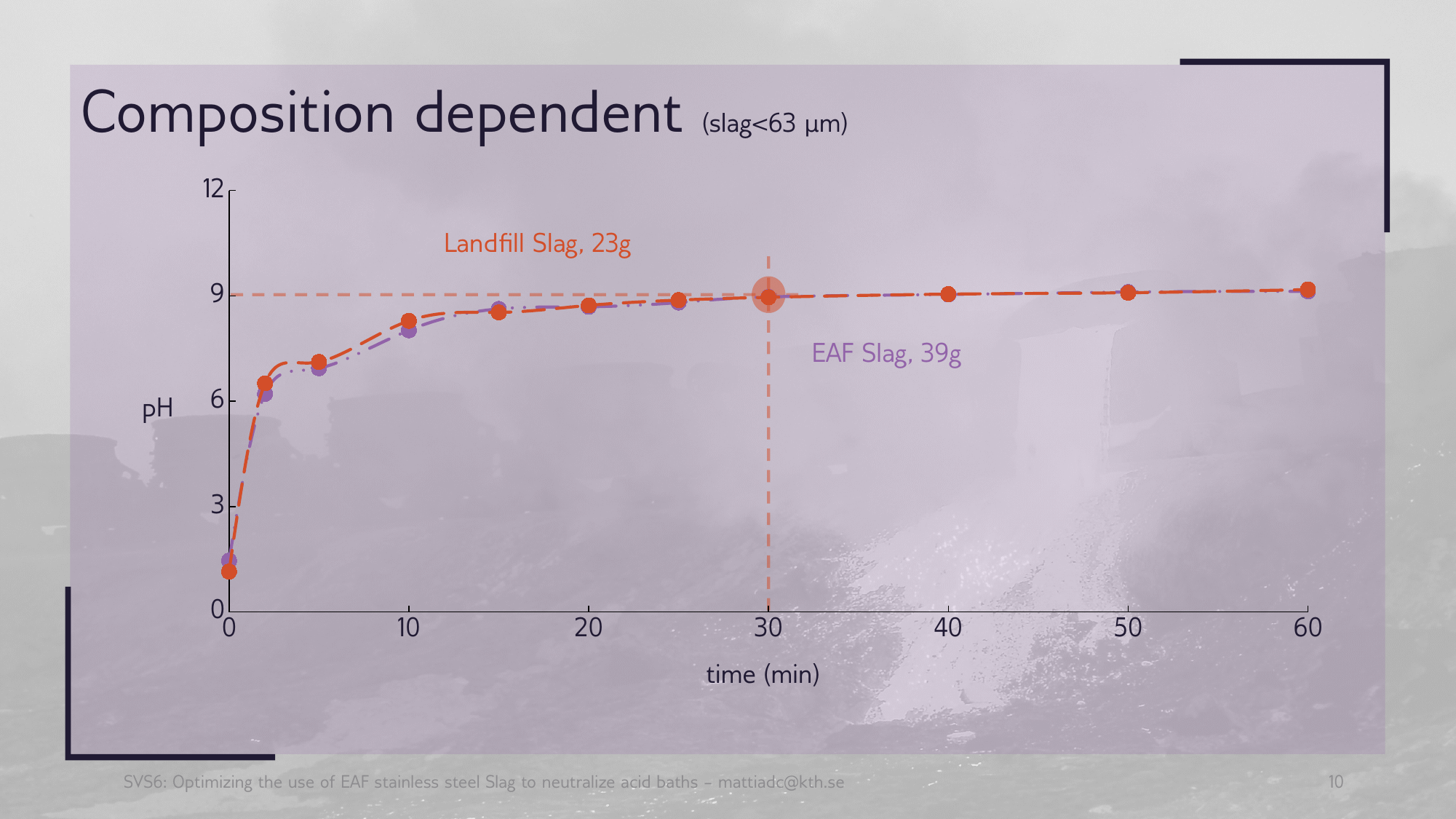

Composition dependent (slag<63 µm)

### Chart

| Category | S4 23g | O1 39g |
|---|---|---|
10
SVS6: Optimizing the use of EAF stainless steel Slag to neutralize acid baths – mattiadc@kth.se